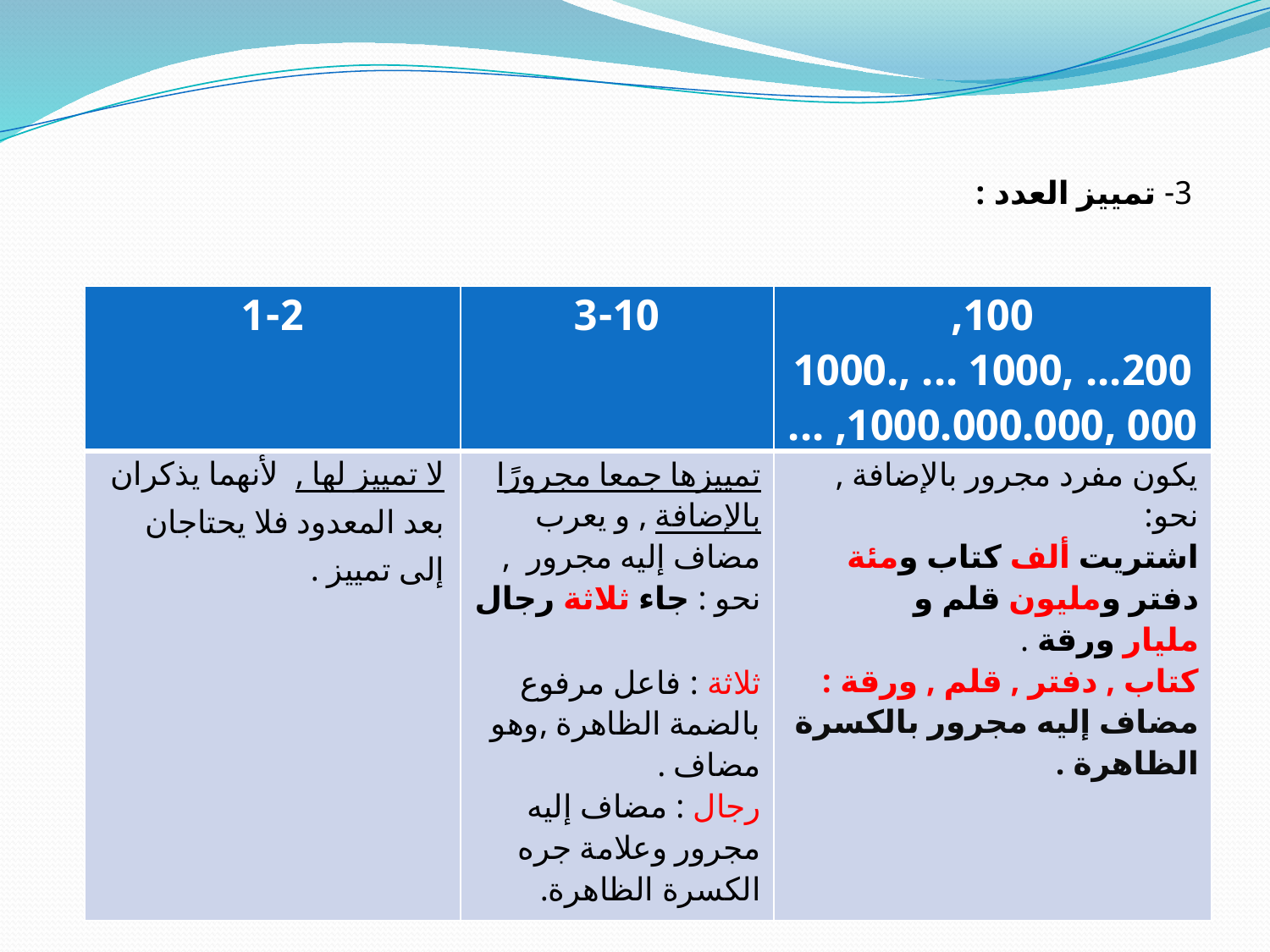

3- تمييز العدد :
| 1-2 | 3-10 | 100, 200... ,1000 ... ,1000.000 ,1000.000.000, ... |
| --- | --- | --- |
| لا تمييز لها , لأنهما يذكران بعد المعدود فلا يحتاجان إلى تمييز . | تمييزها جمعا مجرورًا بالإضافة , و يعرب مضاف إليه مجرور , نحو : جاء ثلاثة رجال ثلاثة : فاعل مرفوع بالضمة الظاهرة ,وهو مضاف . رجال : مضاف إليه مجرور وعلامة جره الكسرة الظاهرة. | يكون مفرد مجرور بالإضافة , نحو: اشتريت ألف كتاب ومئة دفتر ومليون قلم و مليار ورقة . كتاب , دفتر , قلم , ورقة : مضاف إليه مجرور بالكسرة الظاهرة . |